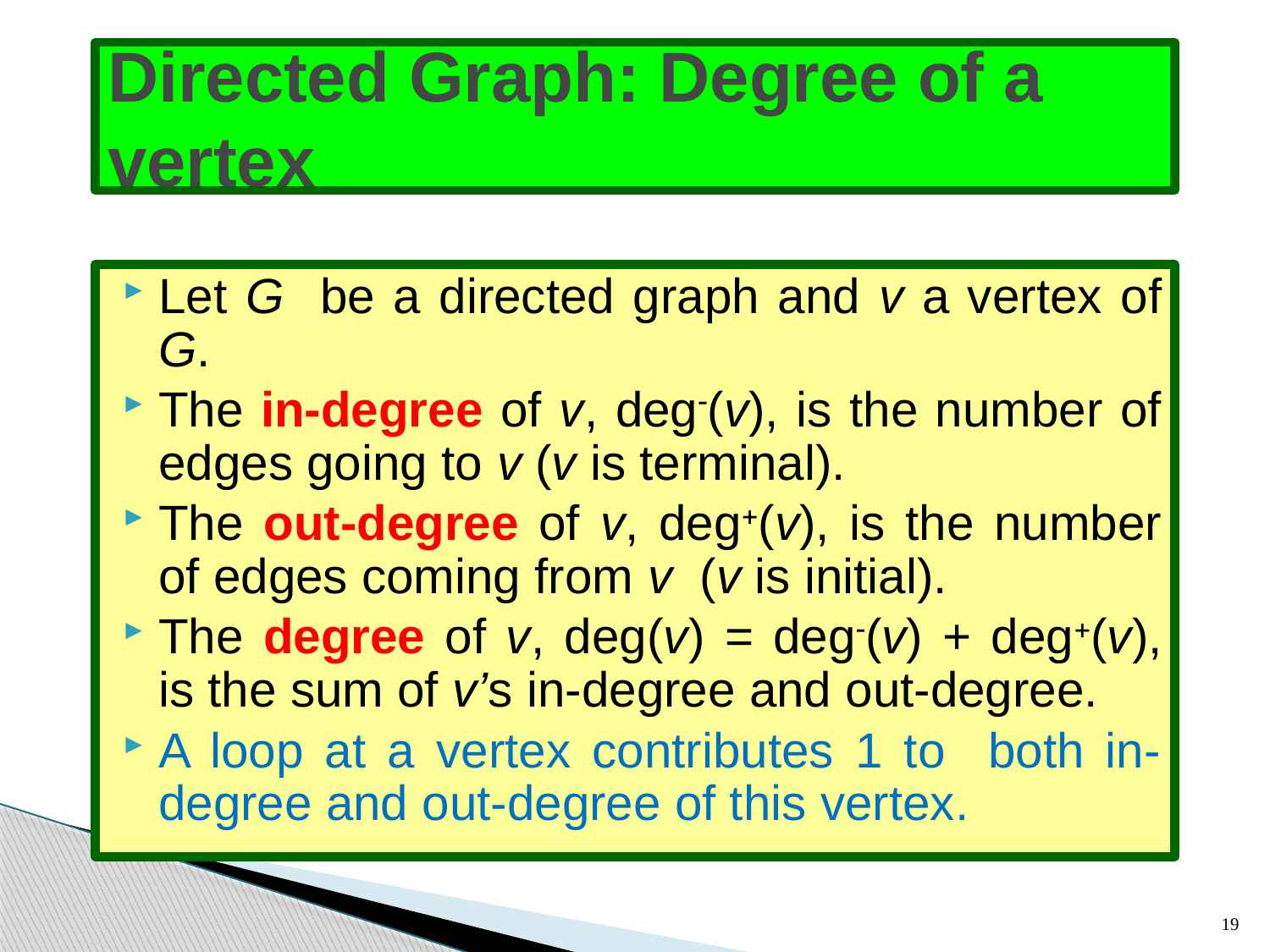

# Directed Graph: Degree of a vertex
Let G  be a directed graph and v a vertex of G.
The in-degree of v, deg−(v), is the number of edges going to v (v is terminal).
The out-degree of v, deg+(v), is the number of edges coming from v  (v is initial).
The degree of v, deg(v) = deg−(v) + deg+(v), is the sum of v’s in-degree and out-degree.
A loop at a vertex contributes 1 to  both in-degree and out-degree of this vertex.
19